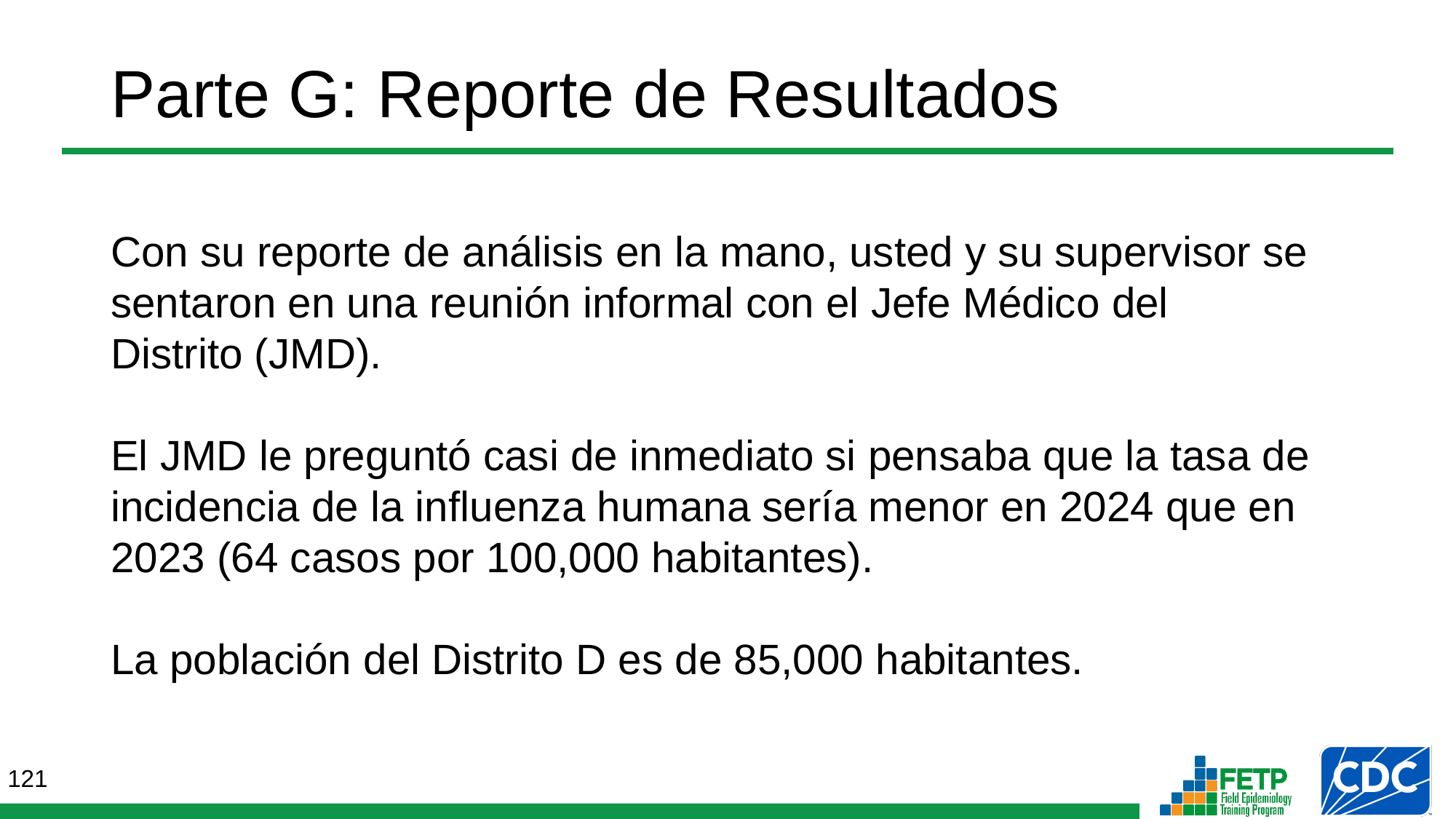

# Parte G: Reporte de Resultados
Con su reporte de análisis en la mano, usted y su supervisor se sentaron en una reunión informal con el Jefe Médico del
Distrito (JMD).

El JMD le preguntó casi de inmediato si pensaba que la tasa de incidencia de la influenza humana sería menor en 2024 que en 2023 (64 casos por 100,000 habitantes).

La población del Distrito D es de 85,000 habitantes.